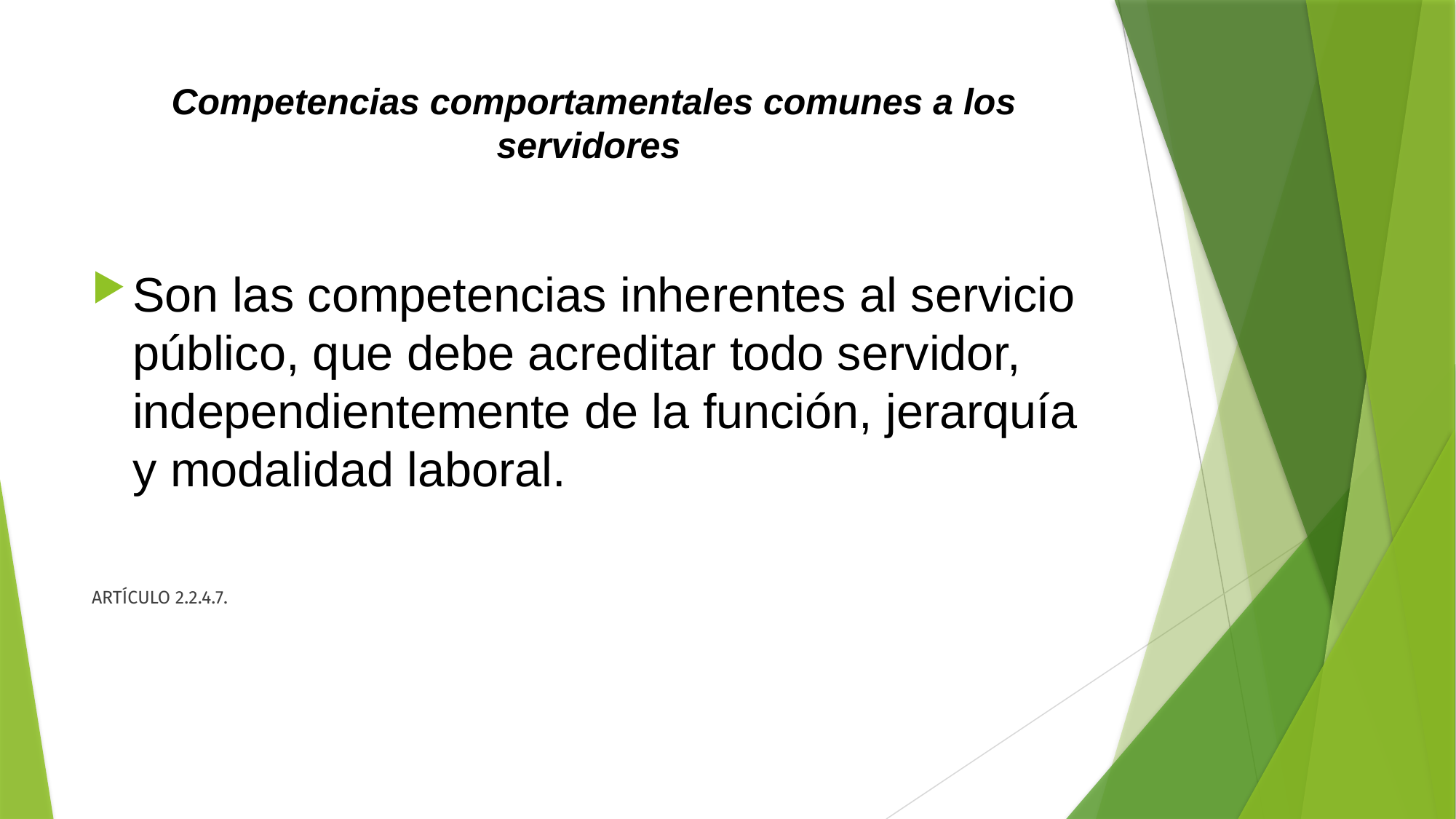

# Competencias comportamentales comunes a los servidores
Son las competencias inherentes al servicio público, que debe acreditar todo servidor, independientemente de la función, jerarquía y modalidad laboral.

ARTÍCULO 2.2.4.7.